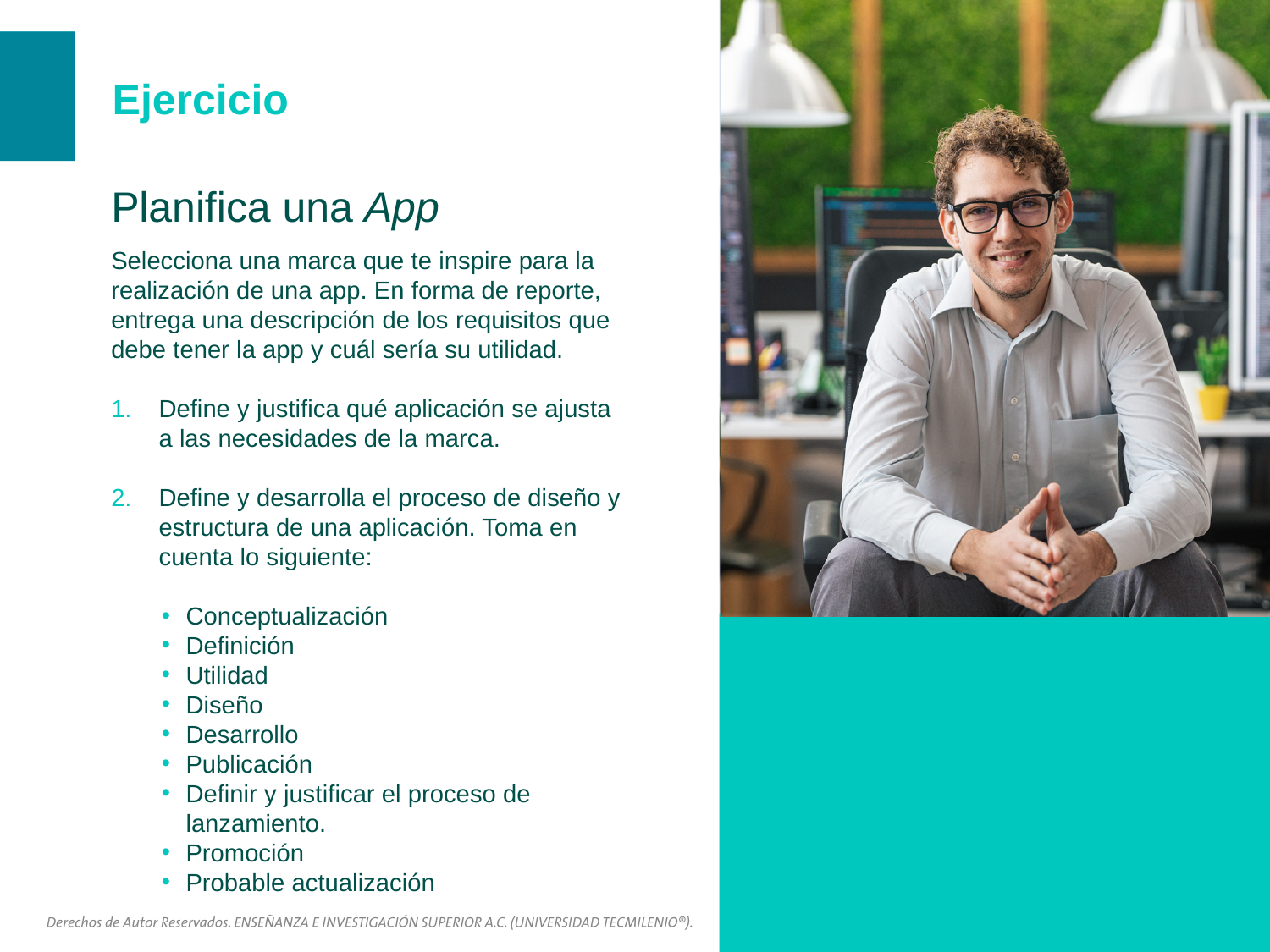

Planifica una App
Selecciona una marca que te inspire para la realización de una app. En forma de reporte, entrega una descripción de los requisitos que debe tener la app y cuál sería su utilidad.

Define y justifica qué aplicación se ajusta a las necesidades de la marca.

Define y desarrolla el proceso de diseño y estructura de una aplicación. Toma en cuenta lo siguiente:

Conceptualización
Definición
Utilidad
Diseño
Desarrollo
Publicación
Definir y justificar el proceso de lanzamiento.
Promoción
Probable actualización